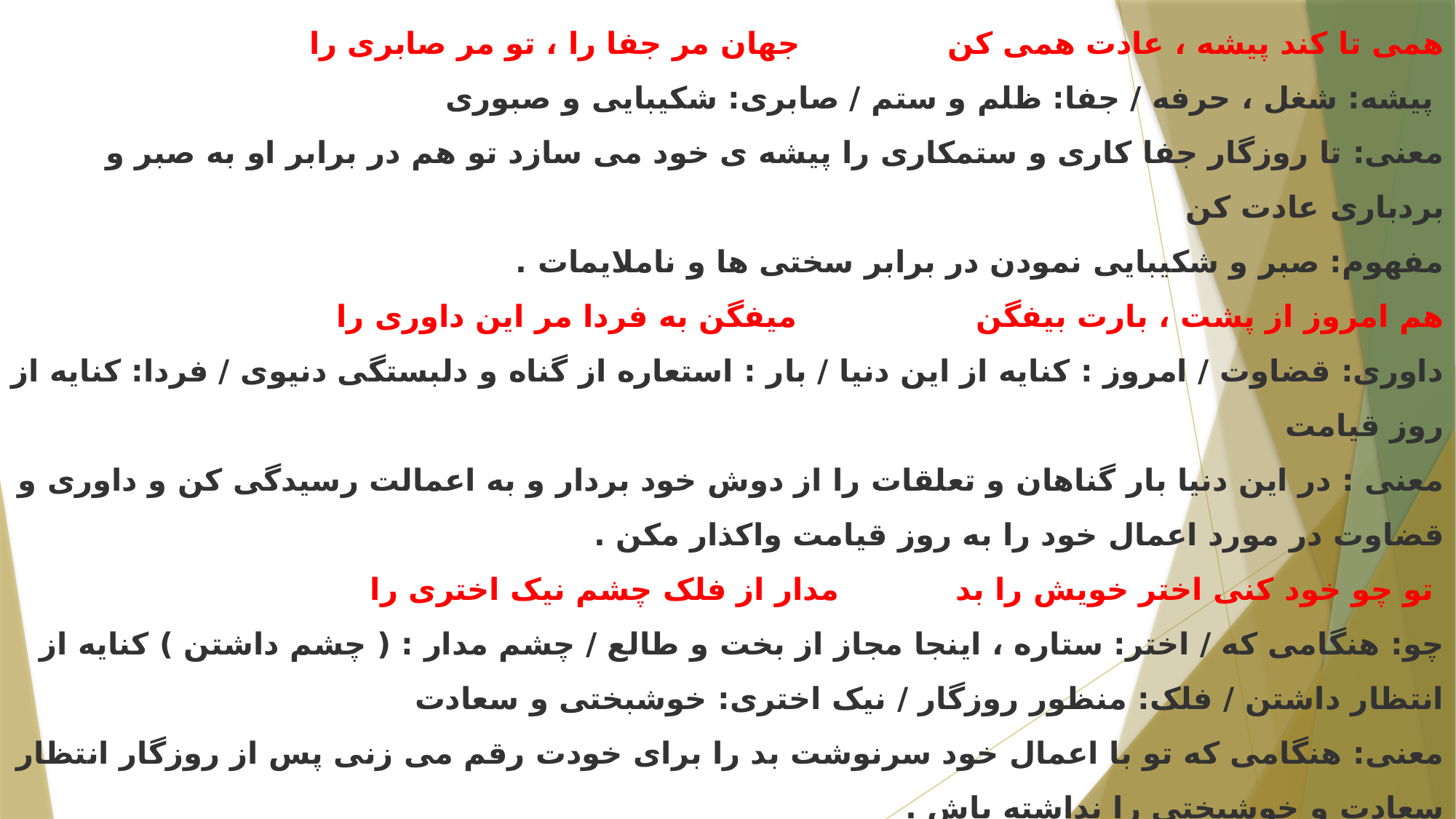

# همی تا کند پیشه ، عادت همی کن              جهان مر جفا را ، تو مر صابری را  پیشه: شغل ، حرفه / جفا: ظلم و ستم / صابری: شکیبایی و صبوری معنی: تا روزگار جفا کاری و ستمکاری را پیشه ی خود می سازد تو هم در برابر او به صبر و بردباری عادت کن مفهوم: صبر و شکیبایی نمودن در برابر سختی ها و ناملایمات . هم امروز از پشت ، بارت بیفگن                 میفگن به فردا مر این داوری را داوری: قضاوت / امروز : کنایه از این دنیا / بار : استعاره از گناه و دلبستگی دنیوی / فردا: کنایه از روز قیامت معنی : در این دنیا بار گناهان و تعلقات را از دوش خود بردار و به اعمالت رسیدگی کن و داوری و قضاوت در مورد اعمال خود را به روز قیامت واکذار مکن .  تو چو خود کنی اختر خویش را بد           مدار از فلک چشم نیک اختری را چو: هنگامی که / اختر: ستاره ، اینجا مجاز از بخت و طالع / چشم مدار : ( چشم داشتن ) کنایه از انتظار داشتن / فلک: منظور روزگار / نیک اختری: خوشبختی و سعادت معنی: هنگامی که تو با اعمال خود سرنوشت بد را برای خودت رقم می زنی پس از روزگار انتظار سعادت و خوشبختی را نداشته باش . مفهوم : خوشبختی و  سعادتمندی با اعمال انسان ارتباط مستقیم دارد .